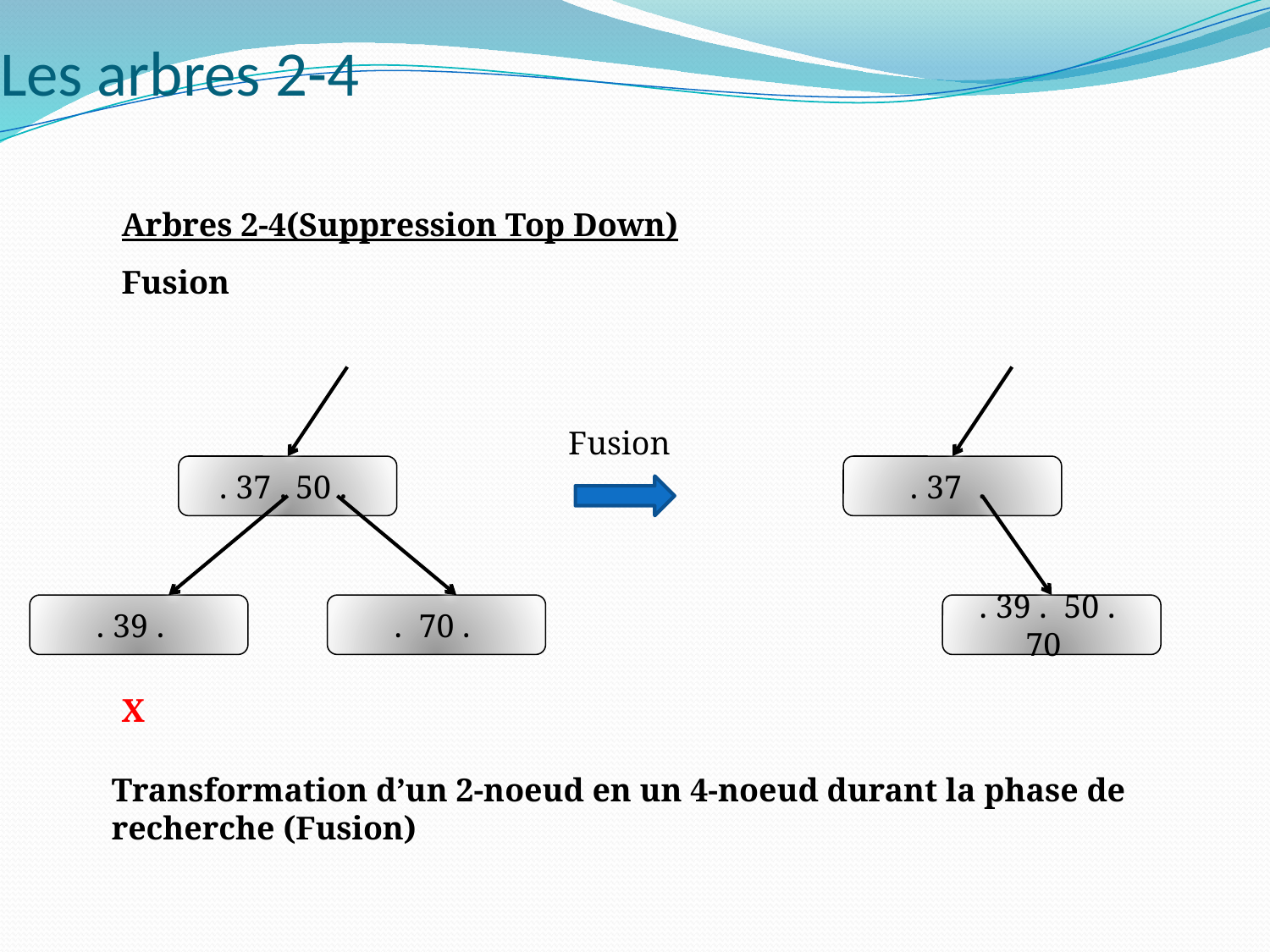

# Les arbres 2-4

Arbres 2-4(Suppression Top Down)
Fusion
. 37 . 50 .
. 39 .
.  70 .
X
. 37  .
. 39 .  50 .  70
Fusion

Transformation d’un 2-noeud en un 4-noeud durant la phase de recherche (Fusion)